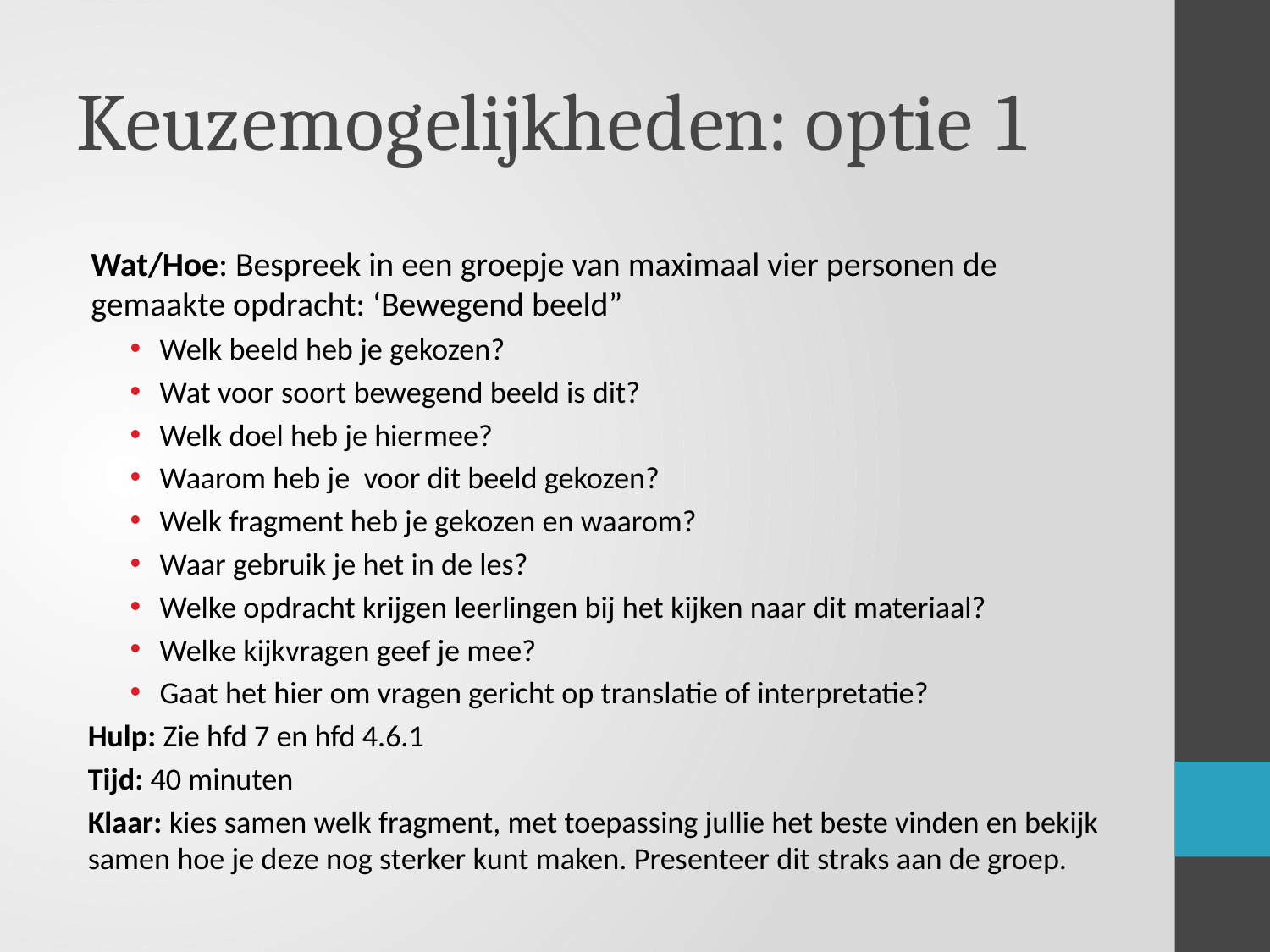

# Keuzemogelijkheden: optie 1
Wat/Hoe: Bespreek in een groepje van maximaal vier personen de gemaakte opdracht: ‘Bewegend beeld”
Welk beeld heb je gekozen?
Wat voor soort bewegend beeld is dit?
Welk doel heb je hiermee?
Waarom heb je  voor dit beeld gekozen?
Welk fragment heb je gekozen en waarom?
Waar gebruik je het in de les?
Welke opdracht krijgen leerlingen bij het kijken naar dit materiaal?
Welke kijkvragen geef je mee?
Gaat het hier om vragen gericht op translatie of interpretatie?
Hulp: Zie hfd 7 en hfd 4.6.1
Tijd: 40 minuten
Klaar: kies samen welk fragment, met toepassing jullie het beste vinden en bekijk samen hoe je deze nog sterker kunt maken. Presenteer dit straks aan de groep.